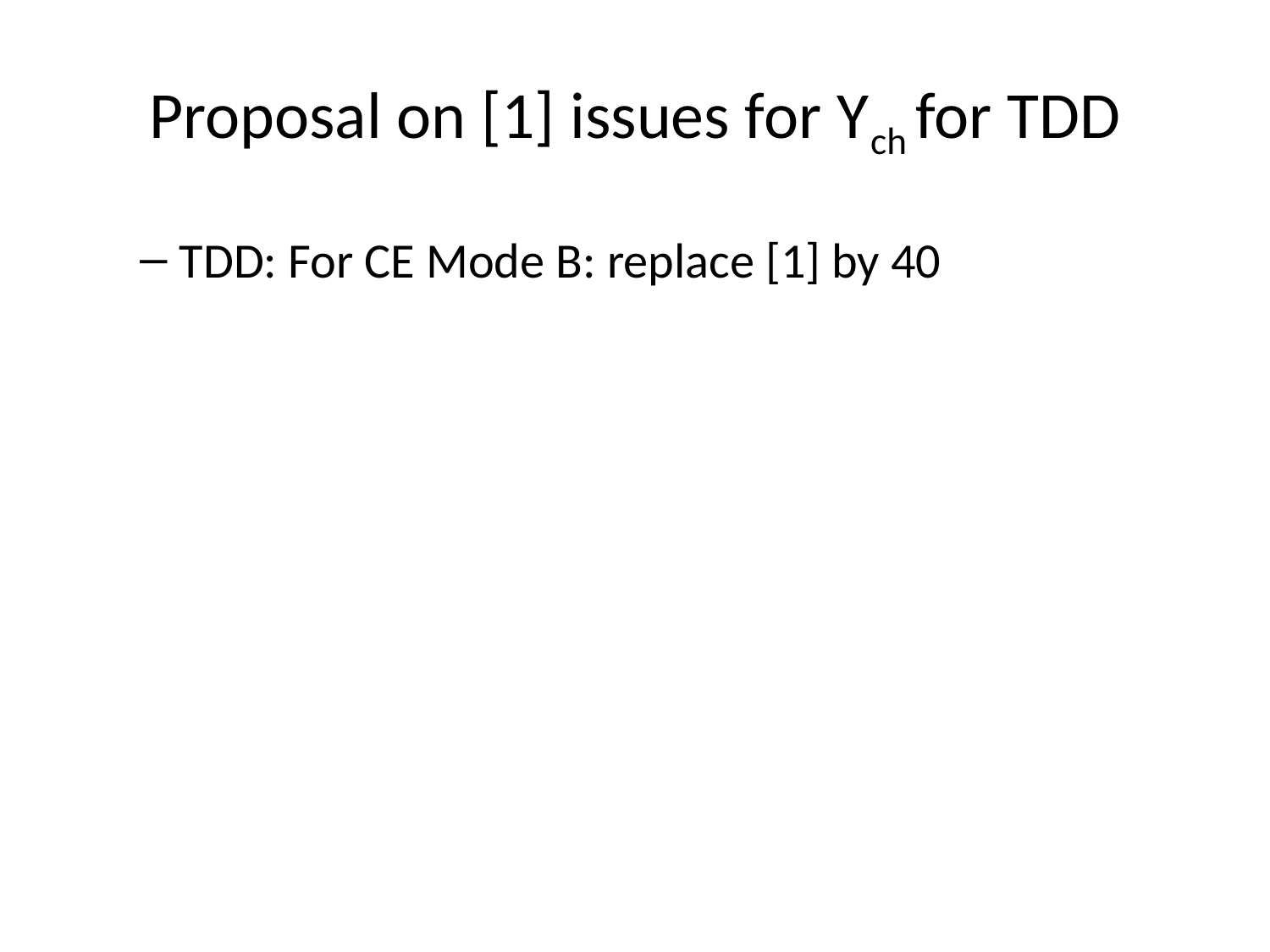

# Proposal on [1] issues for Ych for TDD
TDD: For CE Mode B: replace [1] by 40